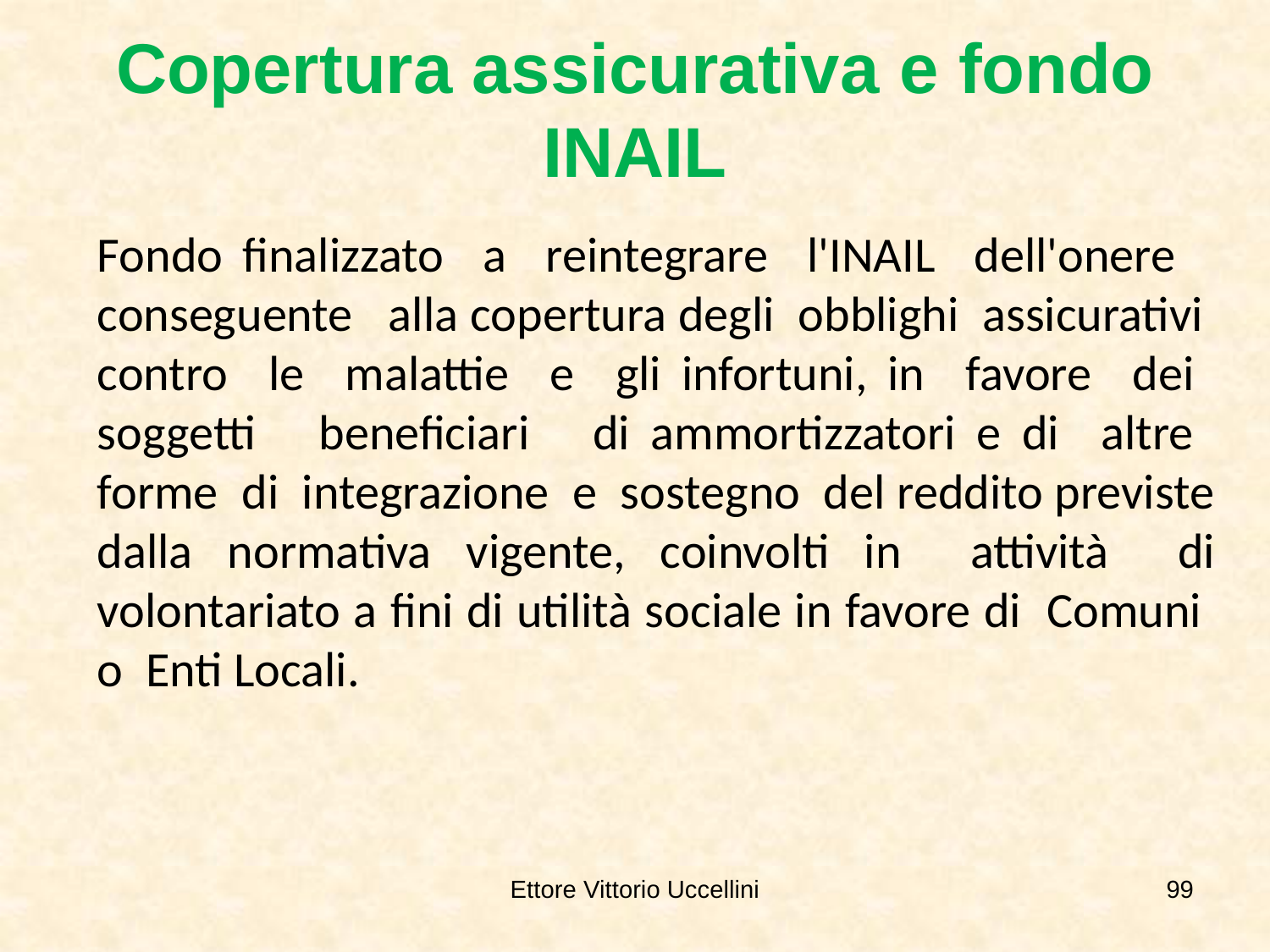

# Copertura assicurativa e fondo INAIL
Fondo finalizzato  a  reintegrare  l'INAIL  dell'onere   conseguente   alla copertura degli  obblighi  assicurativi  contro  le  malattie  e  gli infortuni, in  favore  dei  soggetti   beneficiari   di ammortizzatori e di  altre  forme  di  integrazione  e  sostegno  del reddito previste dalla normativa vigente, coinvolti in  attività  di volontariato a fini di utilità sociale in favore di  Comuni  o  Enti Locali.
Ettore Vittorio Uccellini
99